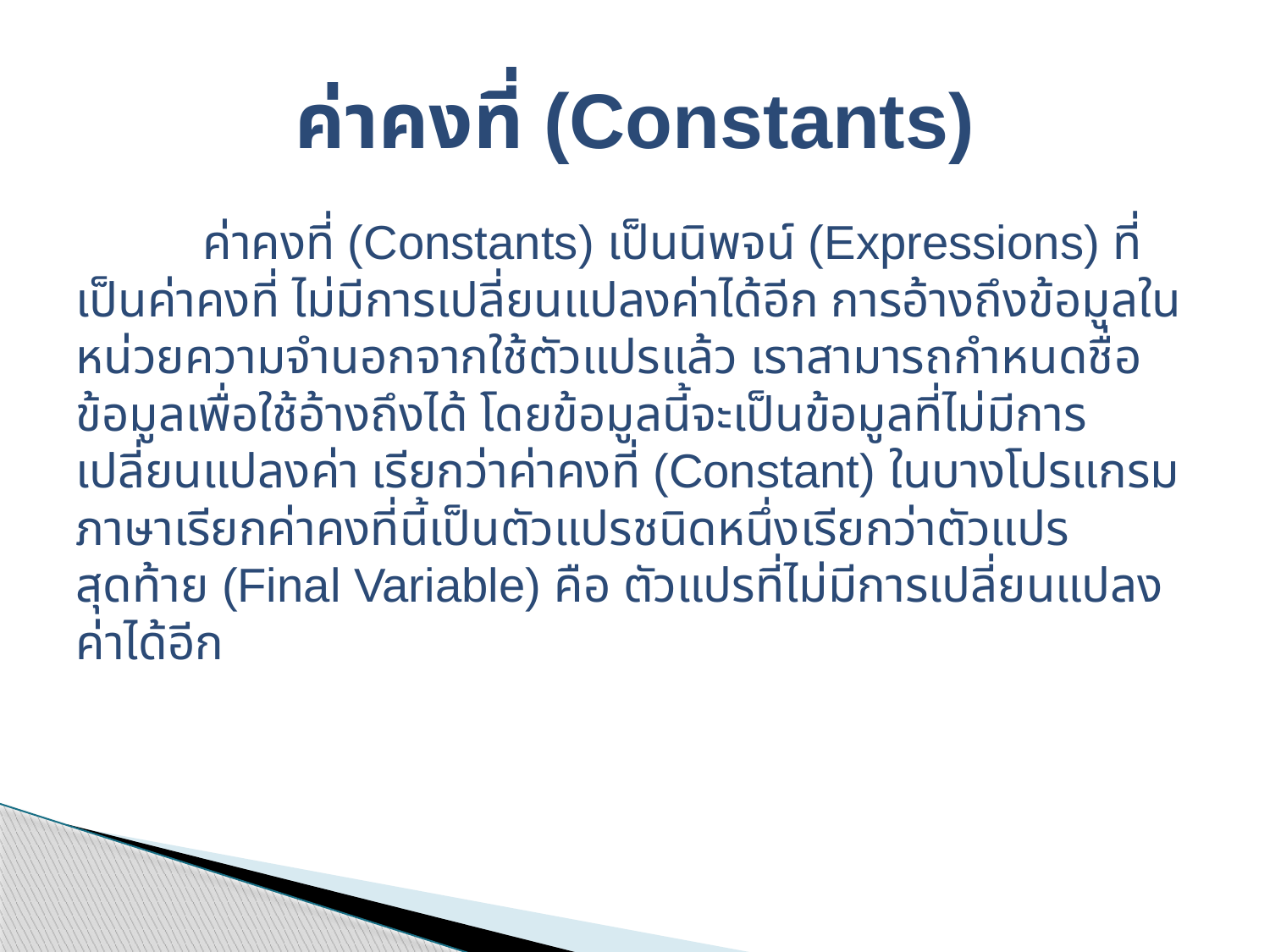

# ค่าคงที่ (Constants)
	ค่าคงที่ (Constants) เป็นนิพจน์ (Expressions) ที่เป็นค่าคงที่ ไม่มีการเปลี่ยนแปลงค่าได้อีก การอ้างถึงข้อมูลในหน่วยความจำนอกจากใช้ตัวแปรแล้ว เราสามารถกำหนดชื่อข้อมูลเพื่อใช้อ้างถึงได้ โดยข้อมูลนี้จะเป็นข้อมูลที่ไม่มีการเปลี่ยนแปลงค่า เรียกว่าค่าคงที่ (Constant) ในบางโปรแกรมภาษาเรียกค่าคงที่นี้เป็นตัวแปรชนิดหนึ่งเรียกว่าตัวแปรสุดท้าย (Final Variable) คือ ตัวแปรที่ไม่มีการเปลี่ยนแปลงค่าได้อีก